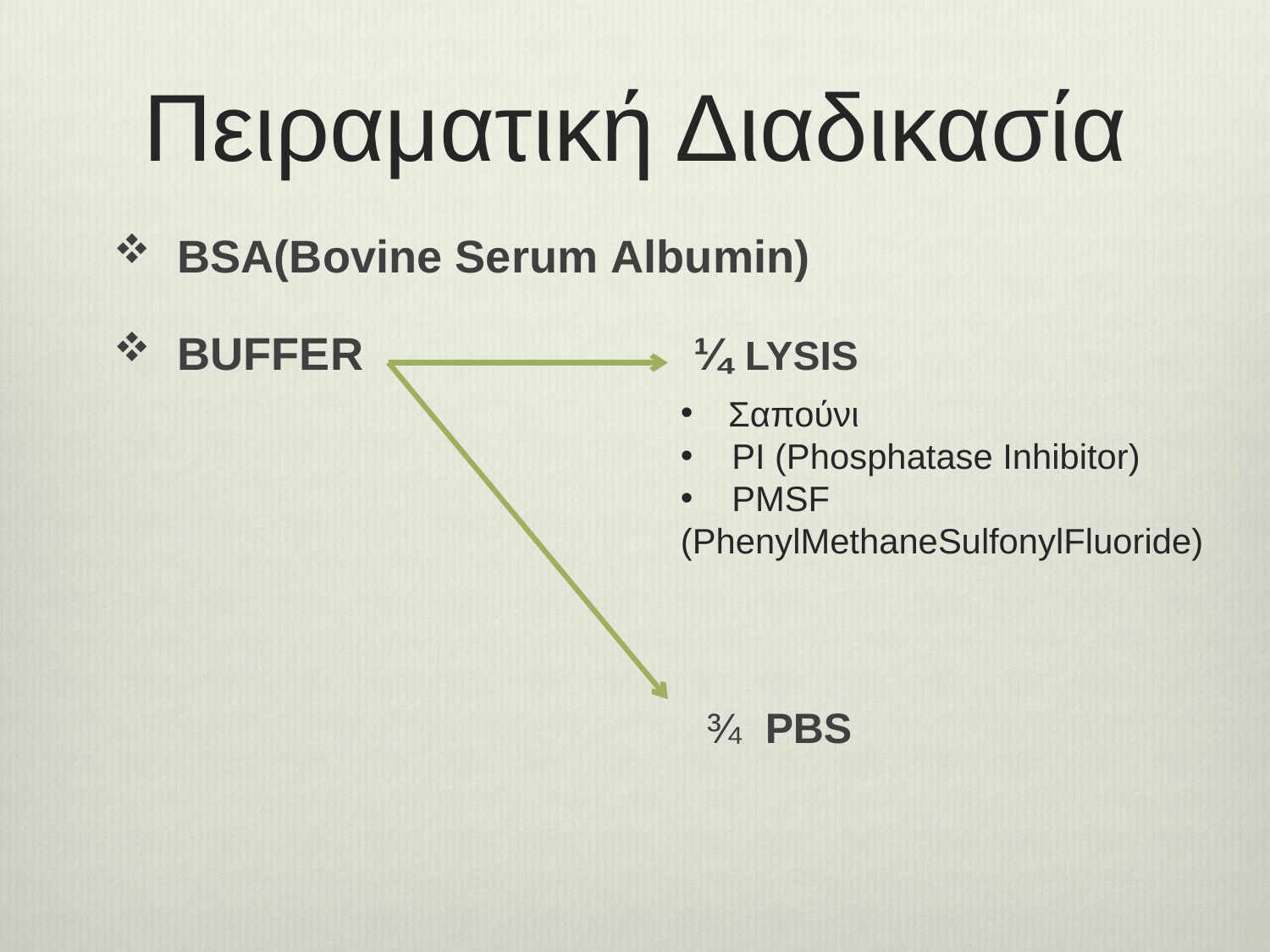

# Πειραματική Διαδικασία
BSA(Bovine Serum Αlbumin)
BUFFER                          ¼ LYSIS

                                                  ¾  PBS
Σαπούνι
    PI (Phosphatase Inhibitor)
    PMSF (PhenylMethaneSulfonylFluoride)